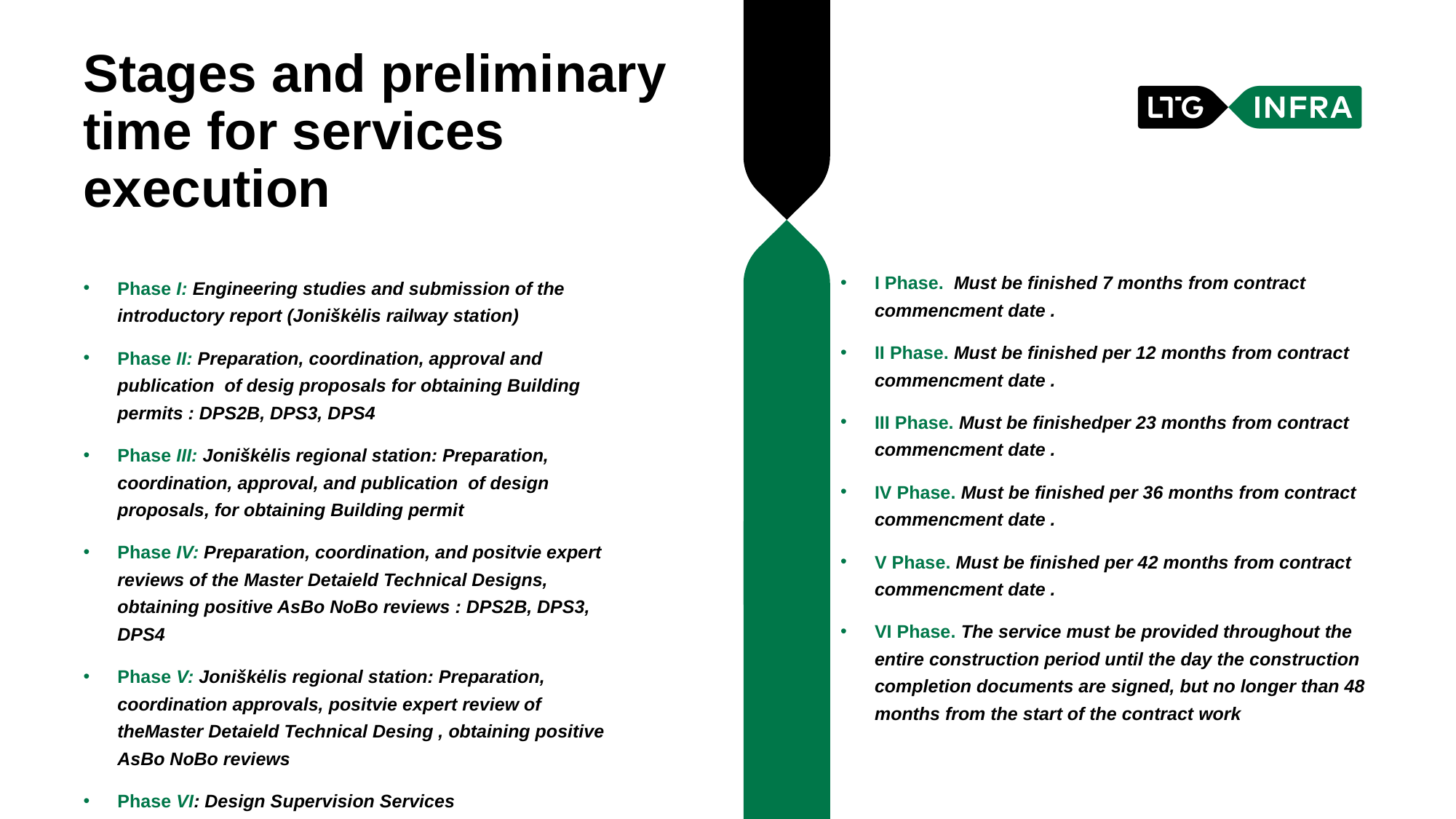

Stages and preliminary time for services execution
I Phase.  Must be finished 7 months from contract commencment date .
II Phase. Must be finished per 12 months from contract commencment date .
III Phase. Must be finishedper 23 months from contract commencment date .
IV Phase. Must be finished per 36 months from contract commencment date .
V Phase. Must be finished per 42 months from contract commencment date .
VI Phase. The service must be provided throughout the entire construction period until the day the construction completion documents are signed, but no longer than 48 months from the start of the contract work

Phase I: Engineering studies and submission of the introductory report (Joniškėlis railway station)
Phase II: Preparation, coordination, approval and publication  of desig proposals for obtaining Building permits : DPS2B, DPS3, DPS4
Phase III: Joniškėlis regional station: Preparation, coordination, approval, and publication  of design proposals, for obtaining Building permit
Phase IV: Preparation, coordination, and positvie expert reviews of the Master Detaield Technical Designs, obtaining positive AsBo NoBo reviews : DPS2B, DPS3, DPS4
Phase V: Joniškėlis regional station: Preparation, coordination approvals, positvie expert review of theMaster Detaield Technical Desing , obtaining positive AsBo NoBo reviews
Phase VI: Design Supervision Services